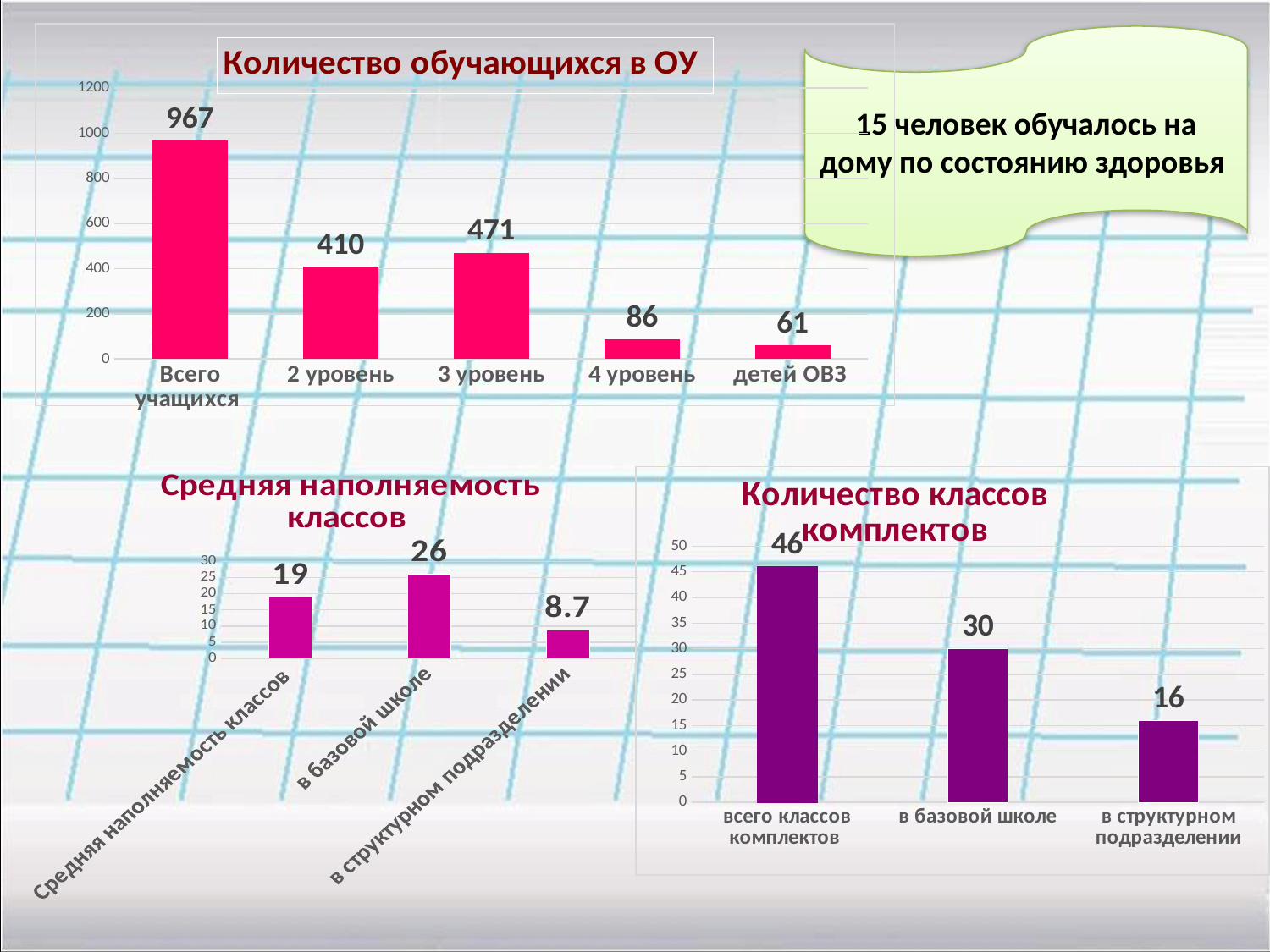

### Chart: Средняя наполняемость классов

| Category | человек |
|---|---|
| общая наполняемость классов | 22.4 |
| в основной  школе  | 25.52 |
| в структурном  подразделении | 13.9 |

### Chart: Количество обучающихся в ОУ

| Category |  |
|---|---|
| Всего учащихся  | 967.0 |
| 2 уровень | 410.0 |
| 3 уровень | 471.0 |
| 4 уровень | 86.0 |
| детей ОВЗ  | 61.0 |
15 человек обучалось на дому по состоянию здоровья

### Chart: Средняя наполняемость классов

| Category |  |
|---|---|
| Средняя наполняемость классов  | 19.0 |
| в базовой школе | 26.0 |
| в структурном подразделении | 8.7 |

### Chart: Количество классов комплектов

| Category |  |
|---|---|
| всего классов комплектов  | 46.0 |
| в базовой школе | 30.0 |
| в структурном подразделении | 16.0 |